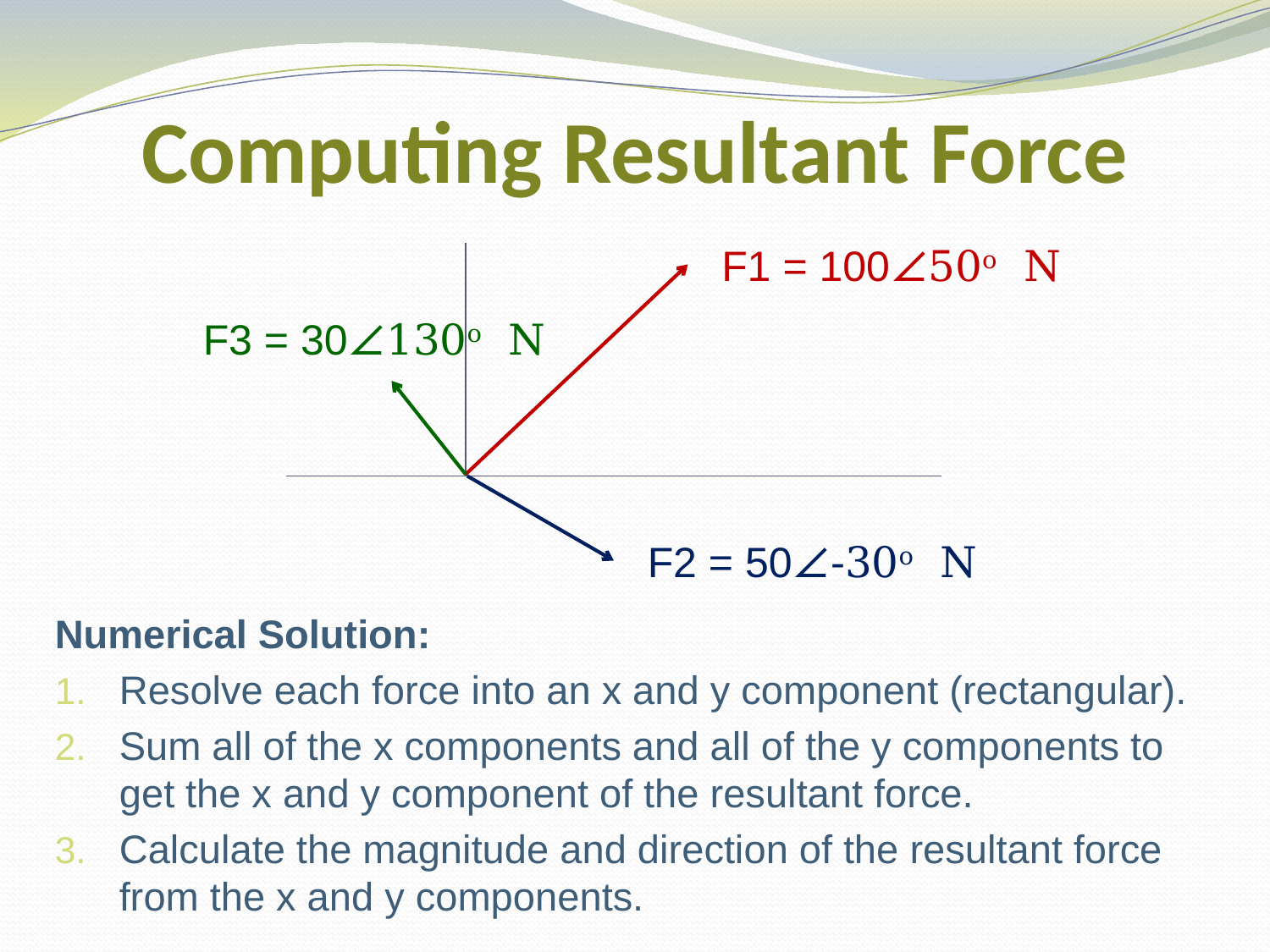

# Computing Resultant Force
F1 = 100∠50o  N
F3 = 30∠130o  N
F2 = 50∠-30o  N
Numerical Solution:
Resolve each force into an x and y component (rectangular).
Sum all of the x components and all of the y components to get the x and y component of the resultant force.
Calculate the magnitude and direction of the resultant force from the x and y components.